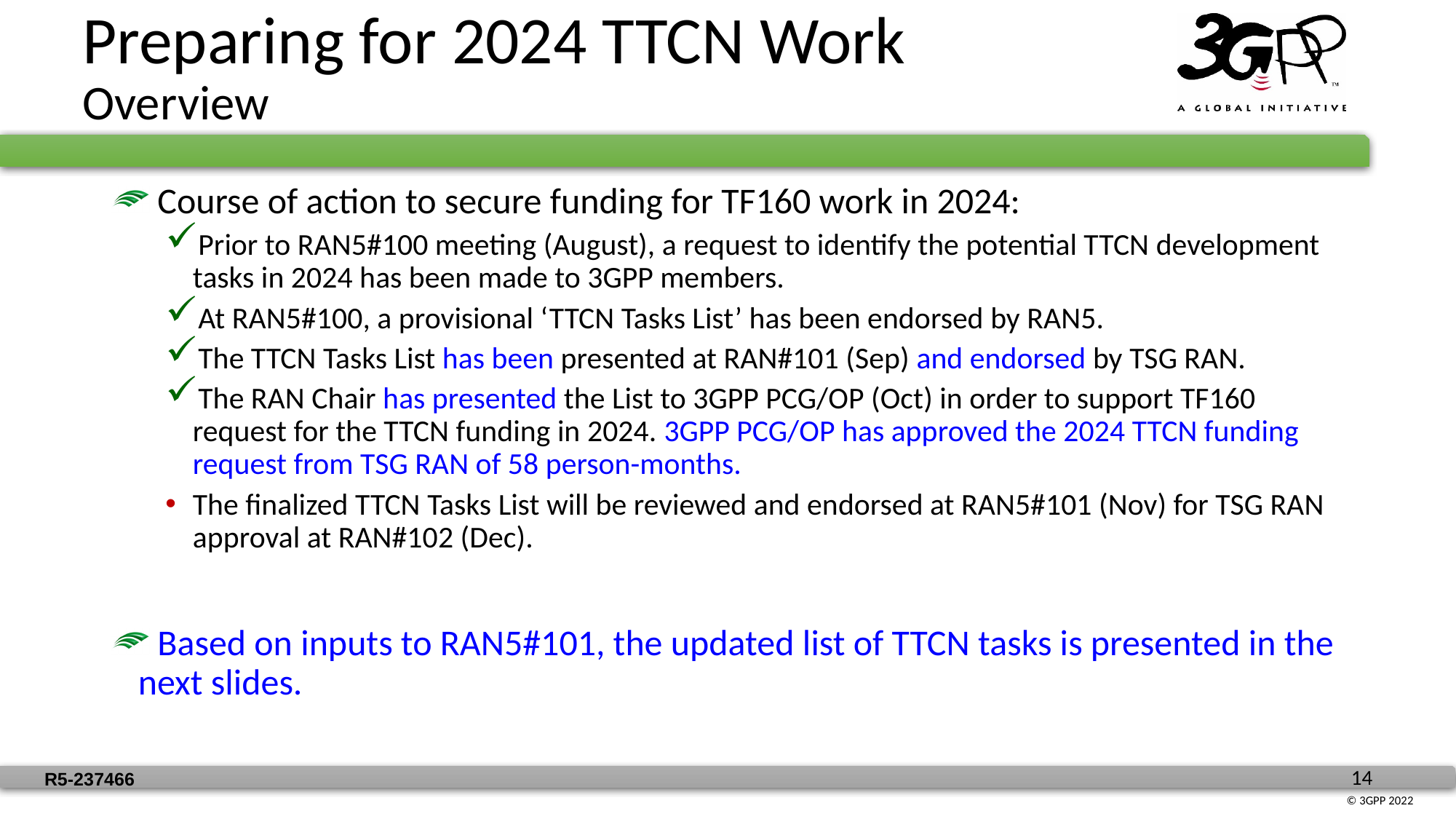

# Preparing for 2024 TTCN Work Overview
 Course of action to secure funding for TF160 work in 2024:
Prior to RAN5#100 meeting (August), a request to identify the potential TTCN development tasks in 2024 has been made to 3GPP members.
At RAN5#100, a provisional ‘TTCN Tasks List’ has been endorsed by RAN5.
The TTCN Tasks List has been presented at RAN#101 (Sep) and endorsed by TSG RAN.
The RAN Chair has presented the List to 3GPP PCG/OP (Oct) in order to support TF160 request for the TTCN funding in 2024. 3GPP PCG/OP has approved the 2024 TTCN funding request from TSG RAN of 58 person-months.
The finalized TTCN Tasks List will be reviewed and endorsed at RAN5#101 (Nov) for TSG RAN approval at RAN#102 (Dec).

 Based on inputs to RAN5#101, the updated list of TTCN tasks is presented in the next slides.